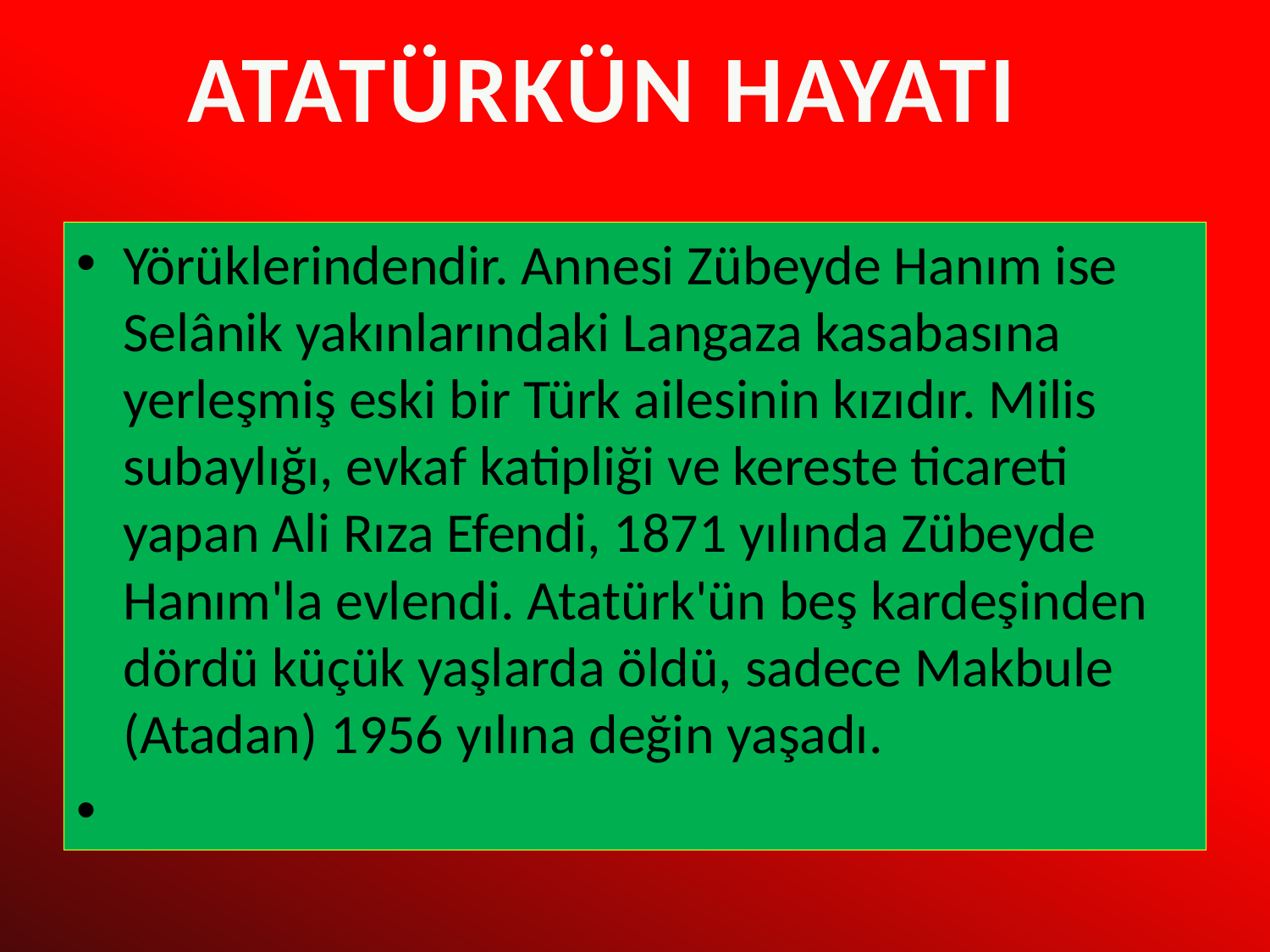

ATATÜRKÜN HAYATI

Yörüklerindendir. Annesi Zübeyde Hanım ise Selânik yakınlarındaki Langaza kasabasına yerleşmiş eski bir Türk ailesinin kızıdır. Milis subaylığı, evkaf katipliği ve kereste ticareti yapan Ali Rıza Efendi, 1871 yılında Zübeyde Hanım'la evlendi. Atatürk'ün beş kardeşinden dördü küçük yaşlarda öldü, sadece Makbule (Atadan) 1956 yılına değin yaşadı.